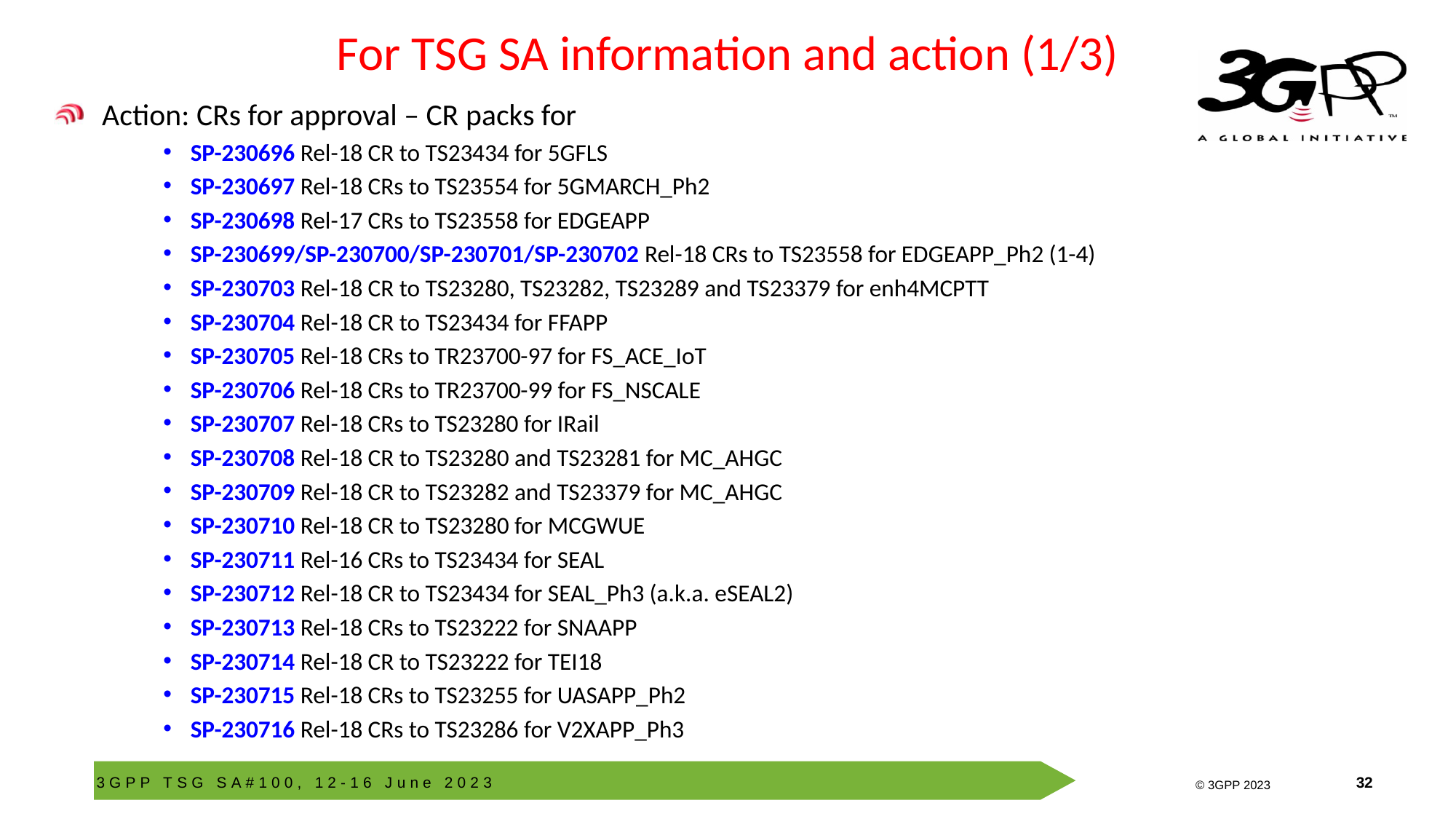

# For TSG SA information and action (1/3)
 Action: CRs for approval – CR packs for
SP-230696 Rel-18 CR to TS23434 for 5GFLS
SP-230697 Rel-18 CRs to TS23554 for 5GMARCH_Ph2
SP-230698 Rel-17 CRs to TS23558 for EDGEAPP
SP-230699/SP-230700/SP-230701/SP-230702 Rel-18 CRs to TS23558 for EDGEAPP_Ph2 (1-4)
SP-230703 Rel-18 CR to TS23280, TS23282, TS23289 and TS23379 for enh4MCPTT
SP-230704 Rel-18 CR to TS23434 for FFAPP
SP-230705 Rel-18 CRs to TR23700-97 for FS_ACE_IoT
SP-230706 Rel-18 CRs to TR23700-99 for FS_NSCALE
SP-230707 Rel-18 CRs to TS23280 for IRail
SP-230708 Rel-18 CR to TS23280 and TS23281 for MC_AHGC
SP-230709 Rel-18 CR to TS23282 and TS23379 for MC_AHGC
SP-230710 Rel-18 CR to TS23280 for MCGWUE
SP-230711 Rel-16 CRs to TS23434 for SEAL
SP-230712 Rel-18 CR to TS23434 for SEAL_Ph3 (a.k.a. eSEAL2)
SP-230713 Rel-18 CRs to TS23222 for SNAAPP
SP-230714 Rel-18 CR to TS23222 for TEI18
SP-230715 Rel-18 CRs to TS23255 for UASAPP_Ph2
SP-230716 Rel-18 CRs to TS23286 for V2XAPP_Ph3